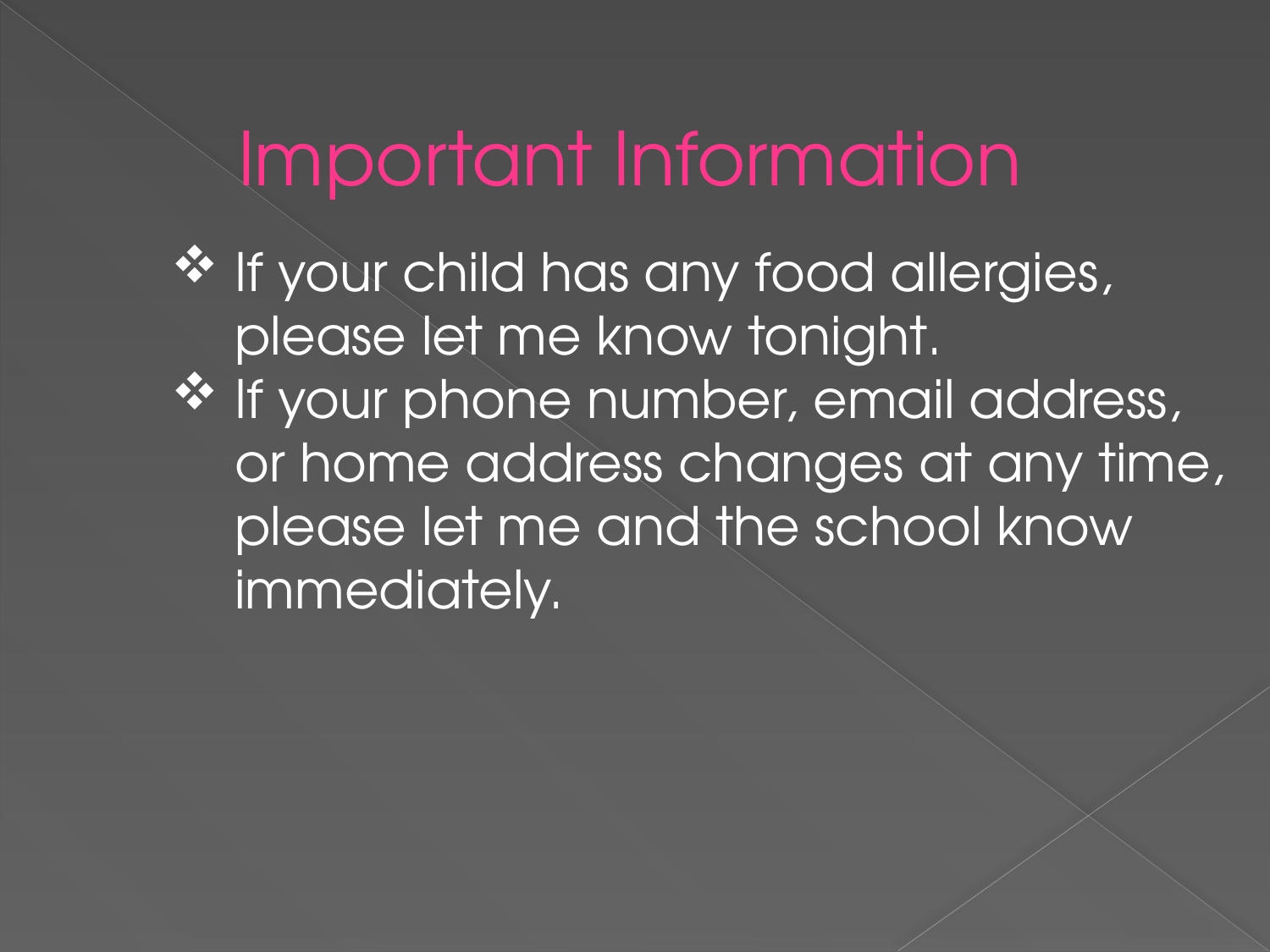

Important Information
If your child has any food allergies, please let me know tonight.
If your phone number, email address, or home address changes at any time, please let me and the school know immediately.